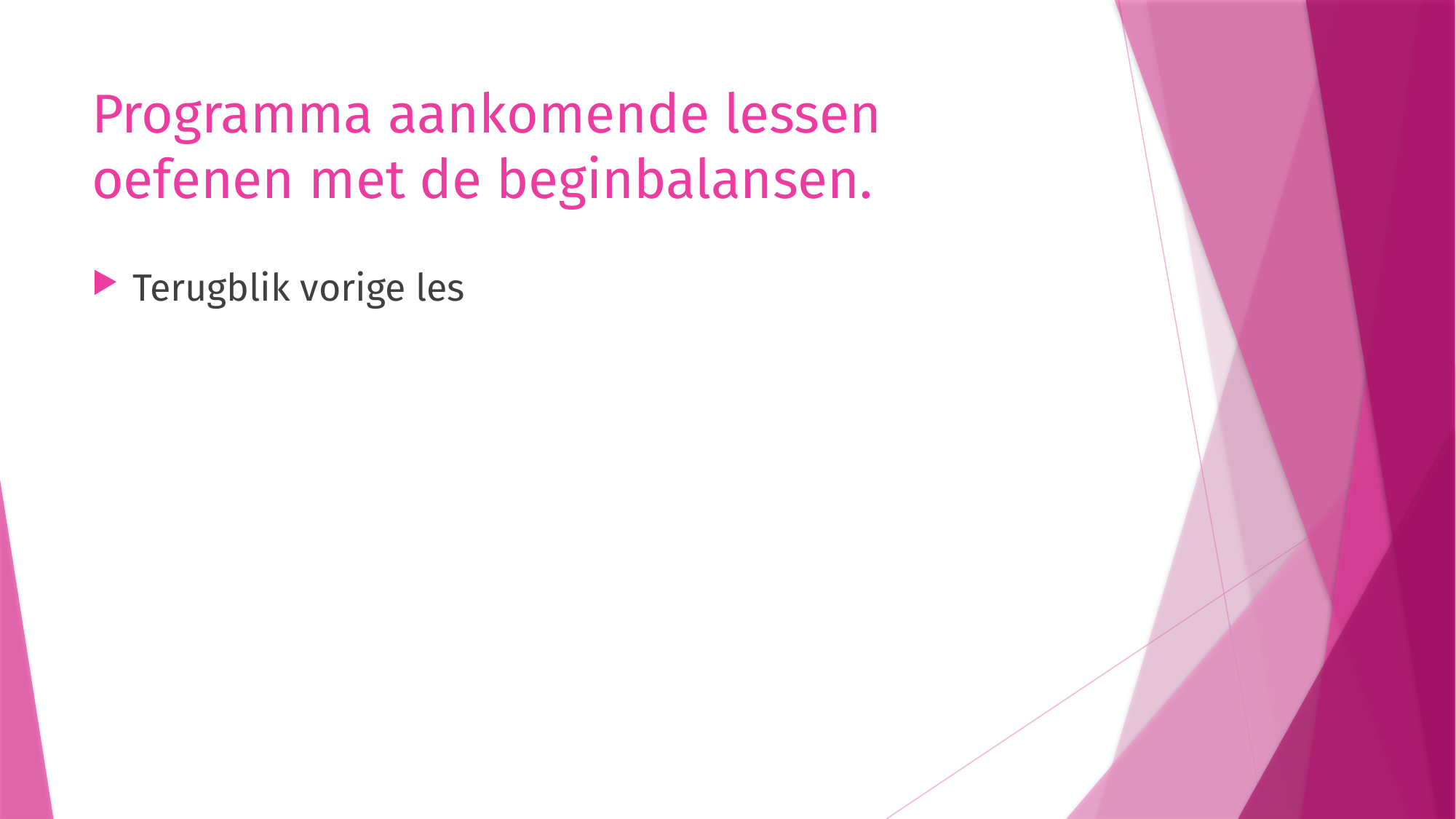

# Programma aankomende lessen oefenen met de beginbalansen.
Terugblik vorige les